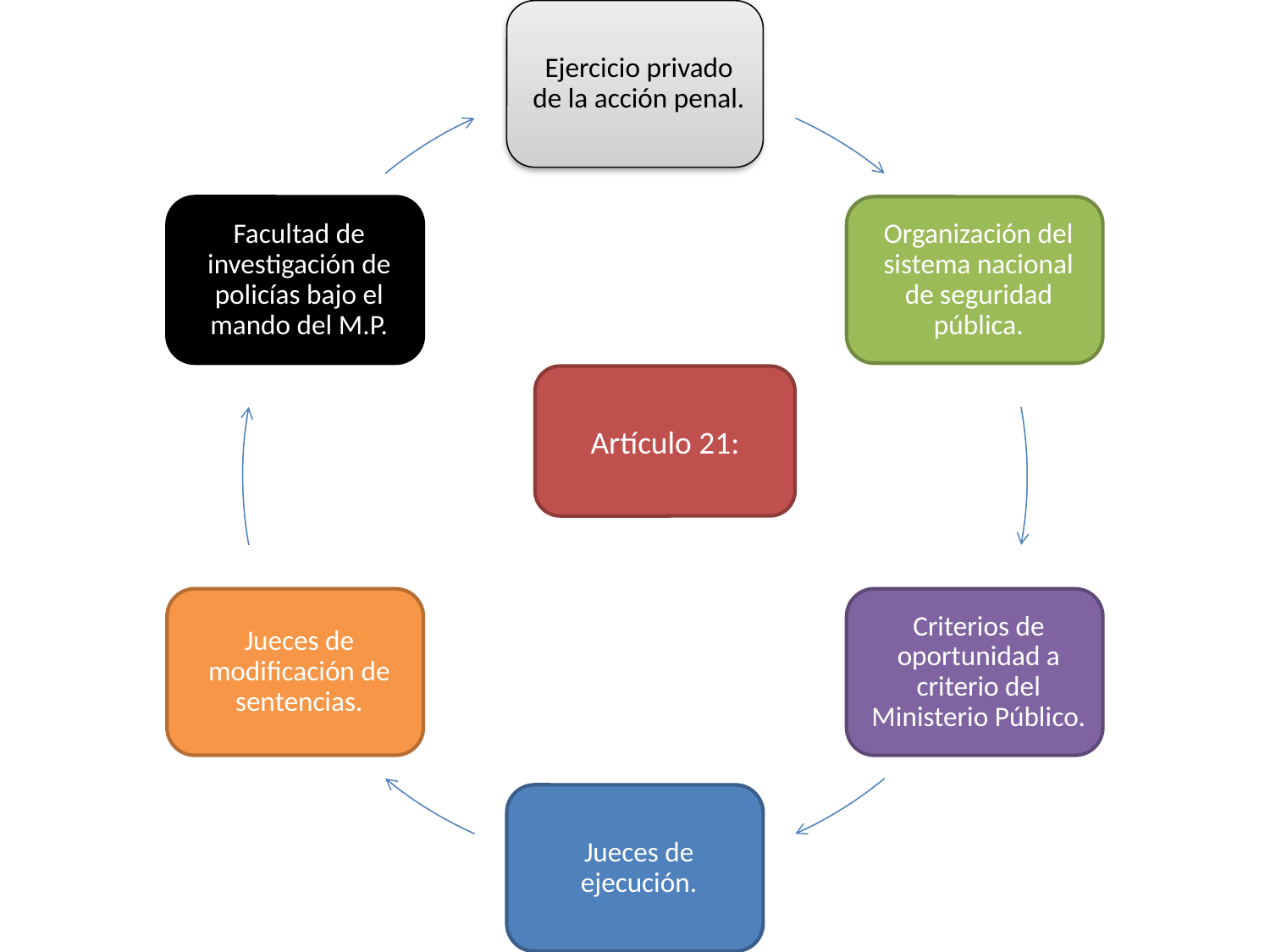

Ejercicio privado de la acción penal.
Organización del sistema nacional de seguridad pública.
Criterios de oportunidad a criterio del Ministerio Público.
Jueces de ejecución.
Jueces de modificación de sentencias.
Facultad de investigación de policías bajo el mando del M.P.
Artículo 21: